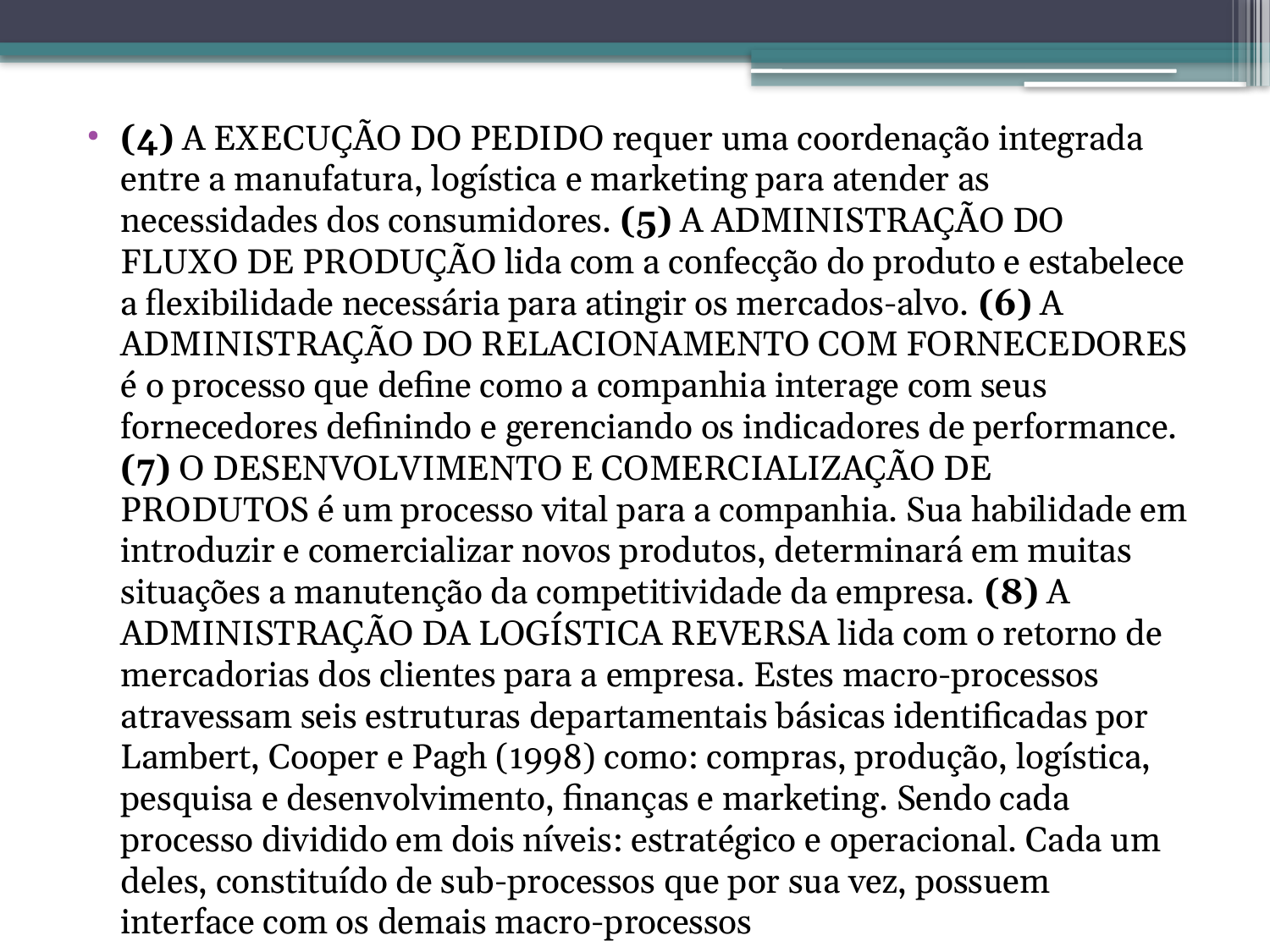

(4) A EXECUÇÃO DO PEDIDO requer uma coordenação integrada entre a manufatura, logística e marketing para atender as necessidades dos consumidores. (5) A ADMINISTRAÇÃO DO FLUXO DE PRODUÇÃO lida com a confecção do produto e estabelece a flexibilidade necessária para atingir os mercados-alvo. (6) A ADMINISTRAÇÃO DO RELACIONAMENTO COM FORNECEDORES é o processo que define como a companhia interage com seus fornecedores definindo e gerenciando os indicadores de performance. (7) O DESENVOLVIMENTO E COMERCIALIZAÇÃO DE PRODUTOS é um processo vital para a companhia. Sua habilidade em introduzir e comercializar novos produtos, determinará em muitas situações a manutenção da competitividade da empresa. (8) A ADMINISTRAÇÃO DA LOGÍSTICA REVERSA lida com o retorno de mercadorias dos clientes para a empresa. Estes macro-processos atravessam seis estruturas departamentais básicas identificadas por Lambert, Cooper e Pagh (1998) como: compras, produção, logística, pesquisa e desenvolvimento, finanças e marketing. Sendo cada processo dividido em dois níveis: estratégico e operacional. Cada um deles, constituído de sub-processos que por sua vez, possuem interface com os demais macro-processos